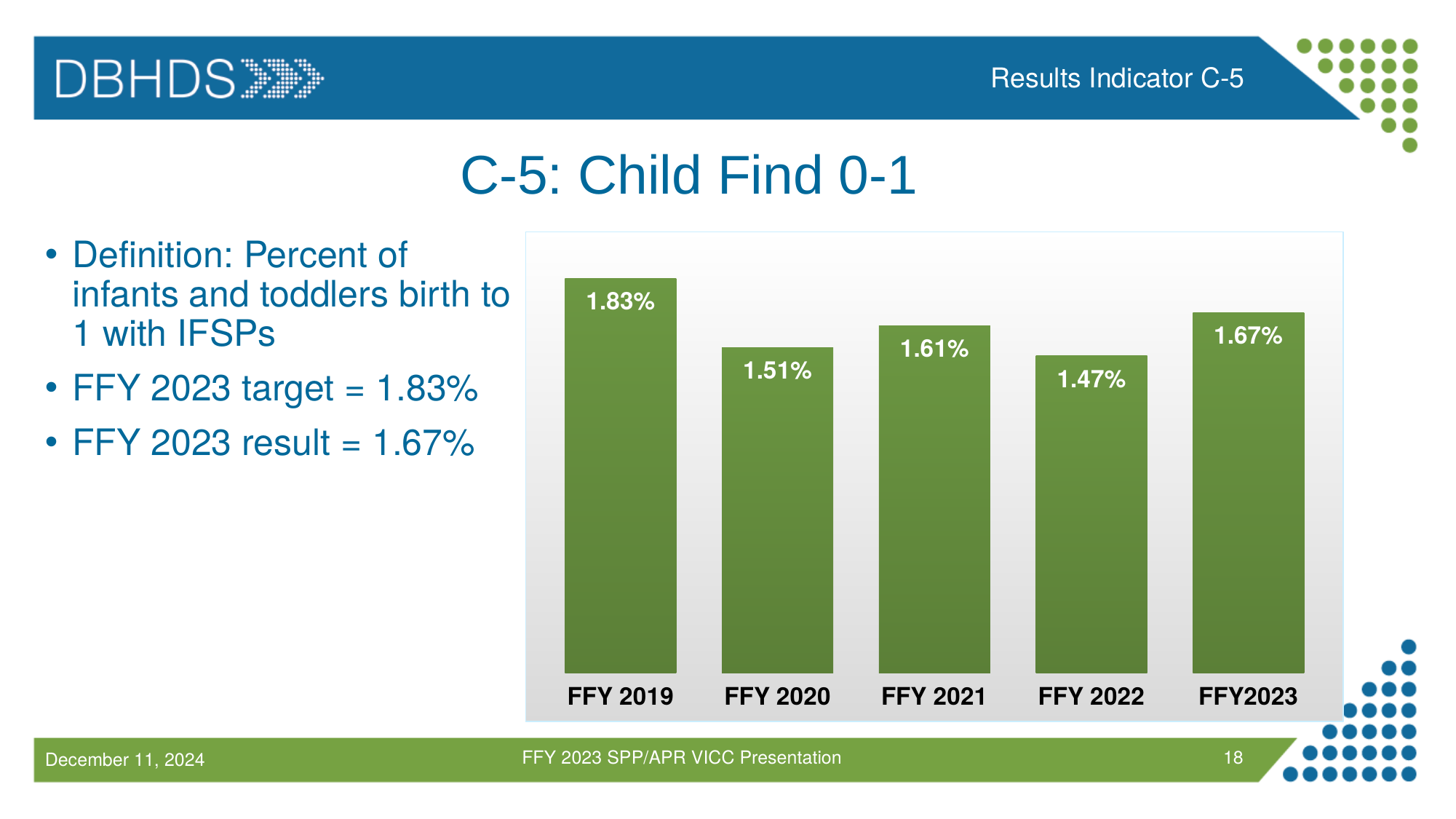

Results Indicator C-5
# C-5: Child Find 0-1
Definition: Percent of infants and toddlers birth to 1 with IFSPs
FFY 2023 target = 1.83%
FFY 2023 result = 1.67%

### Chart

| Category | Birth-to-One |
|---|---|
| FFY 2019 | 0.0183 |
| FFY 2020 | 0.0151 |
| FFY 2021 | 0.0161 |
| FFY 2022 | 0.0147 |
| FFY2023 | 0.0167 |
FFY 2023 SPP/APR VICC Presentation
18
December 11, 2024